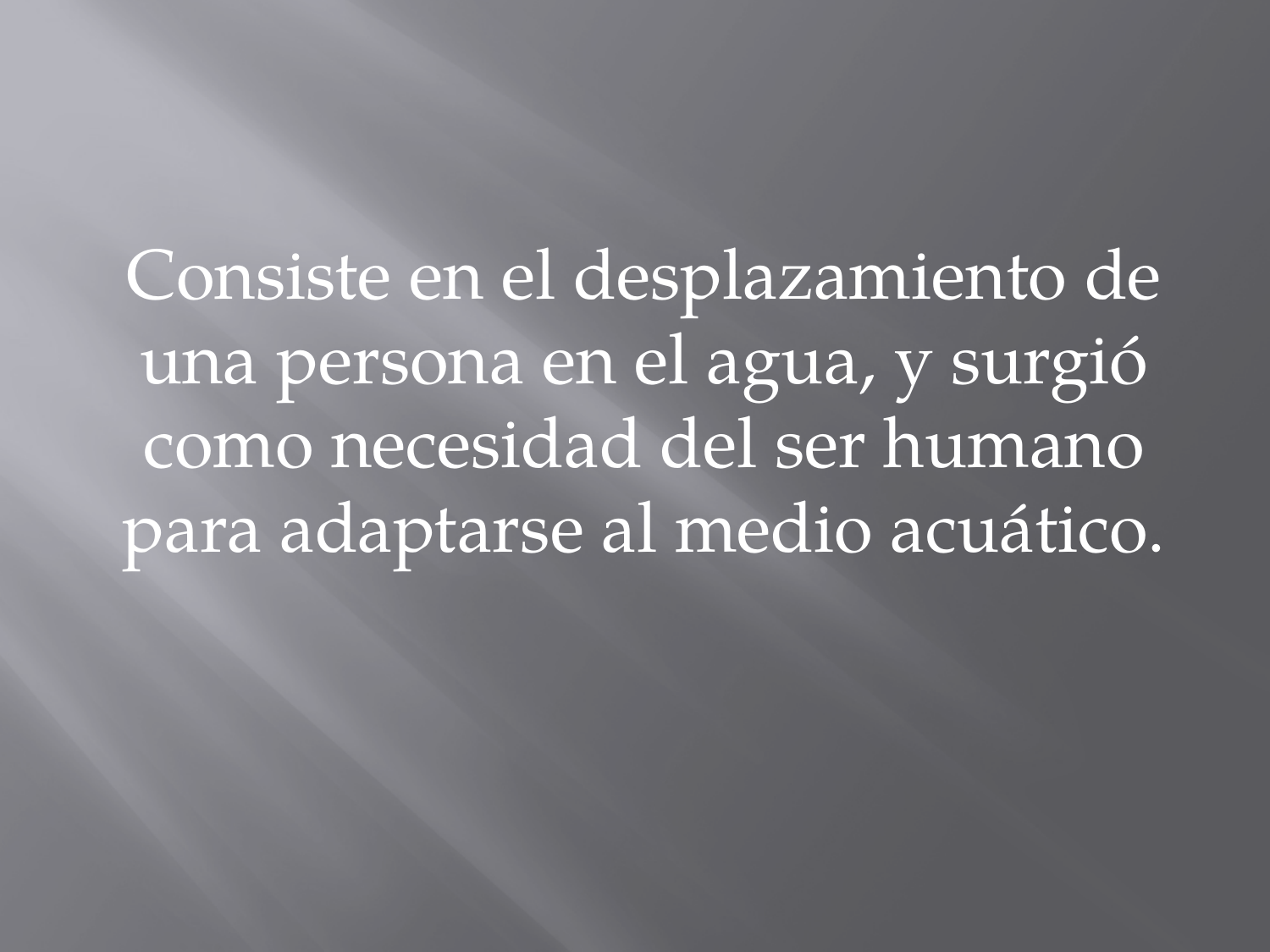

Consiste en el desplazamiento de una persona en el agua, y surgió como necesidad del ser humano para adaptarse al medio acuático.